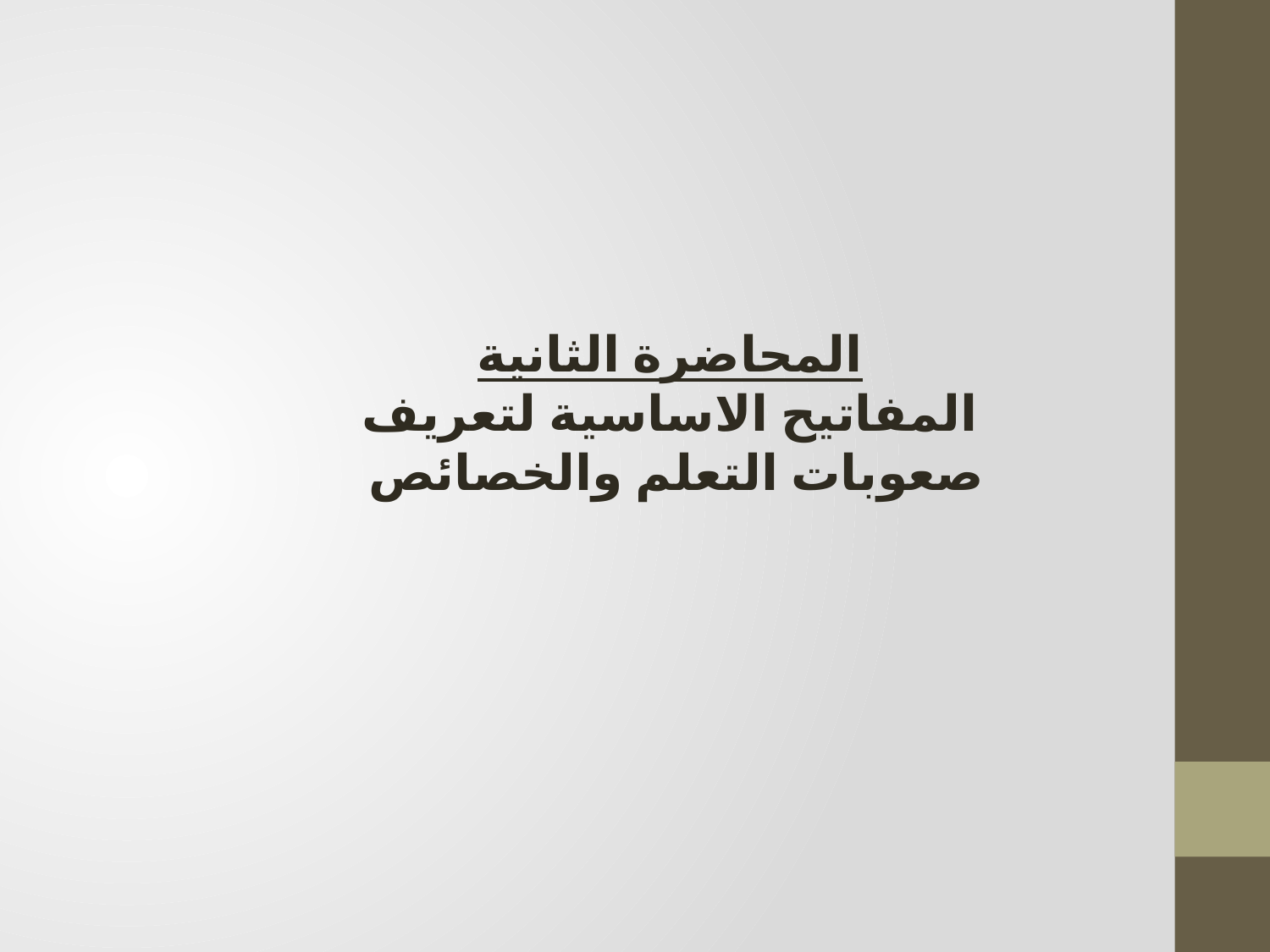

المحاضرة الثانية
المفاتيح الاساسية لتعريف صعوبات التعلم والخصائص